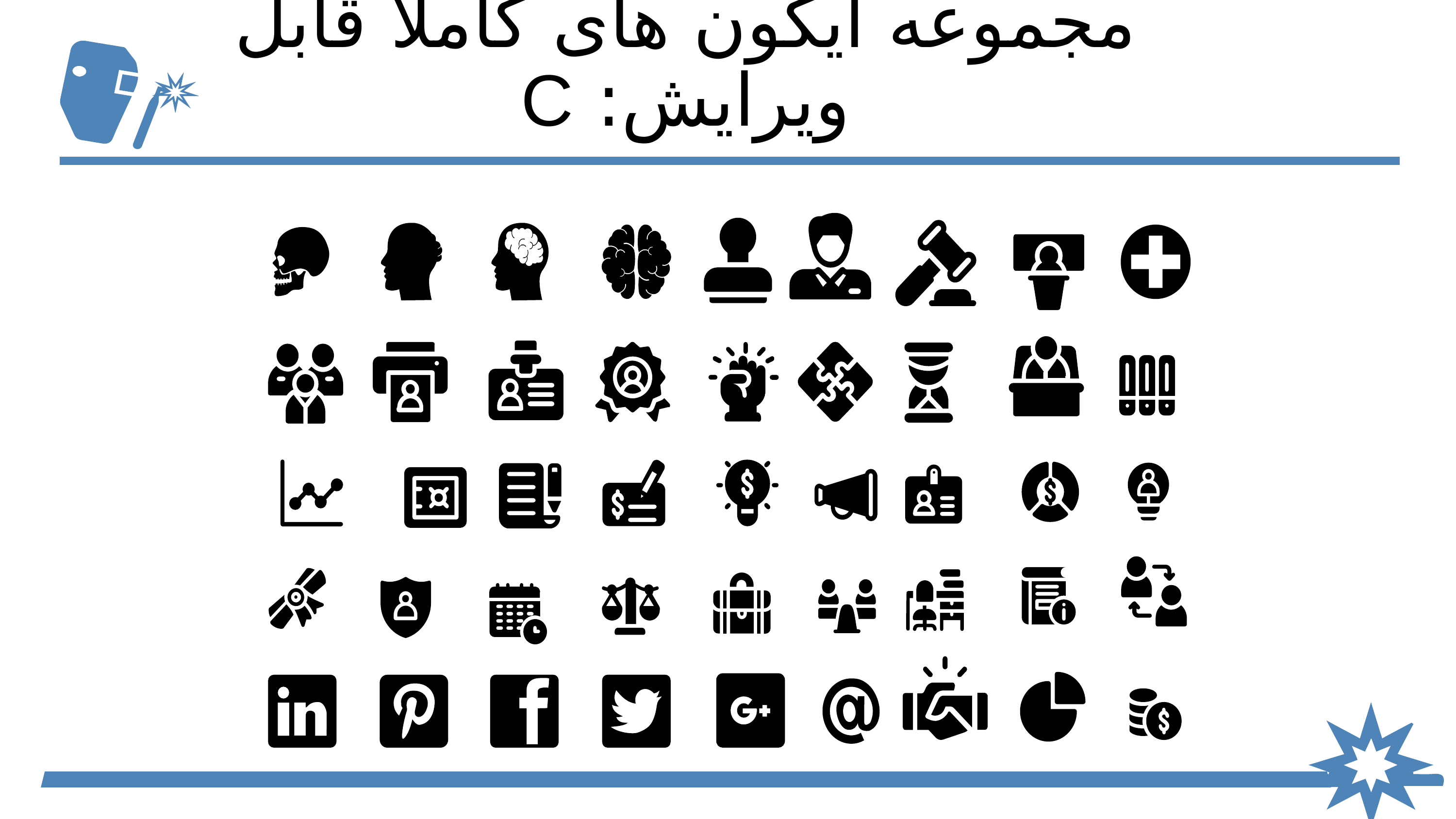

مجموعه آیکون های کاملاً قابل ویرایش: C

It’s the farthest planet from the Sun

It’s the farthest planet from the Sun